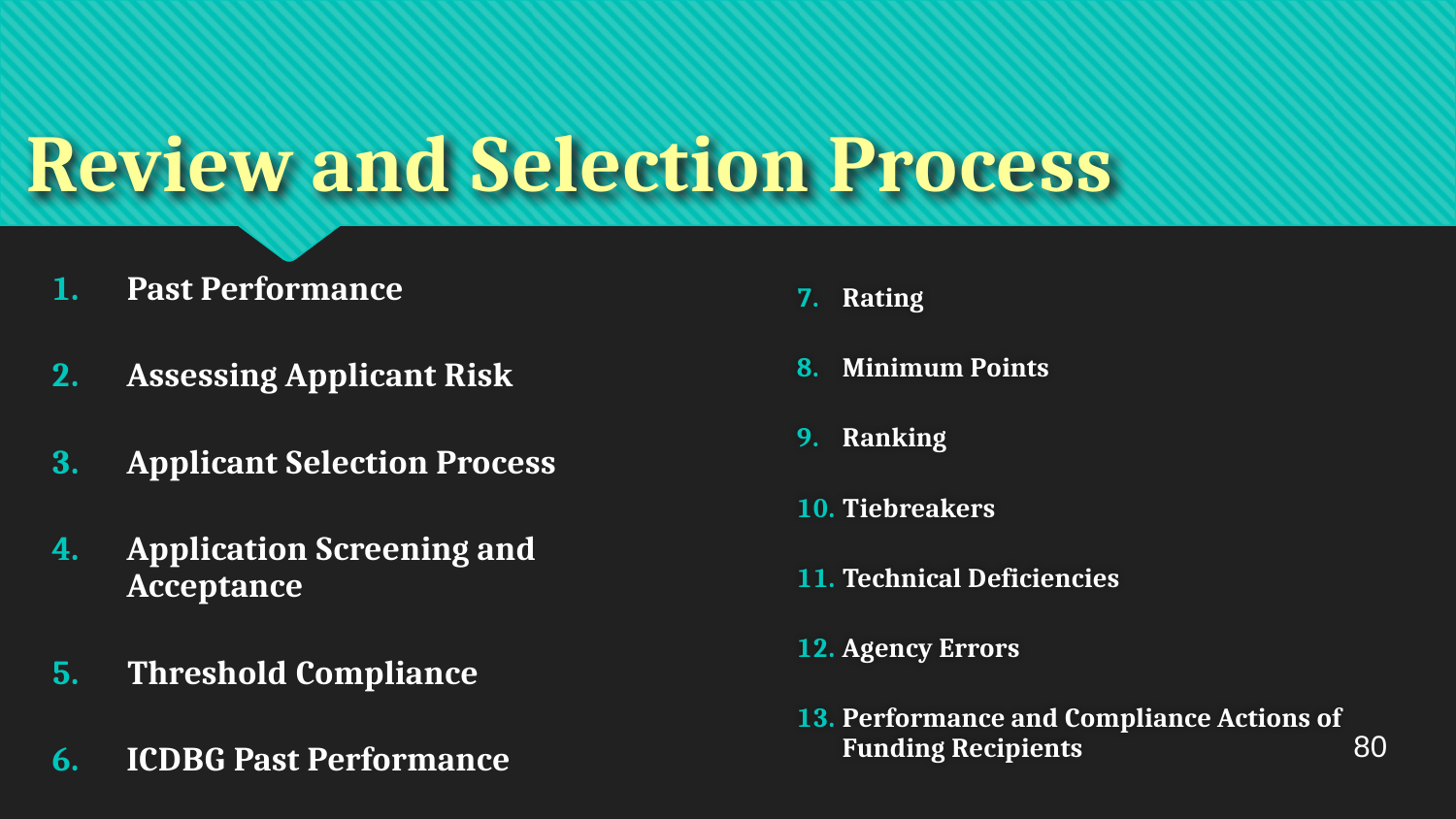

# Review and Selection Process
Past Performance

Assessing Applicant Risk

Applicant Selection Process

Application Screening and Acceptance

Threshold Compliance

ICDBG Past Performance

Rating

Minimum Points

Ranking

Tiebreakers

Technical Deficiencies

Agency Errors

Performance and Compliance Actions of Funding Recipients

80